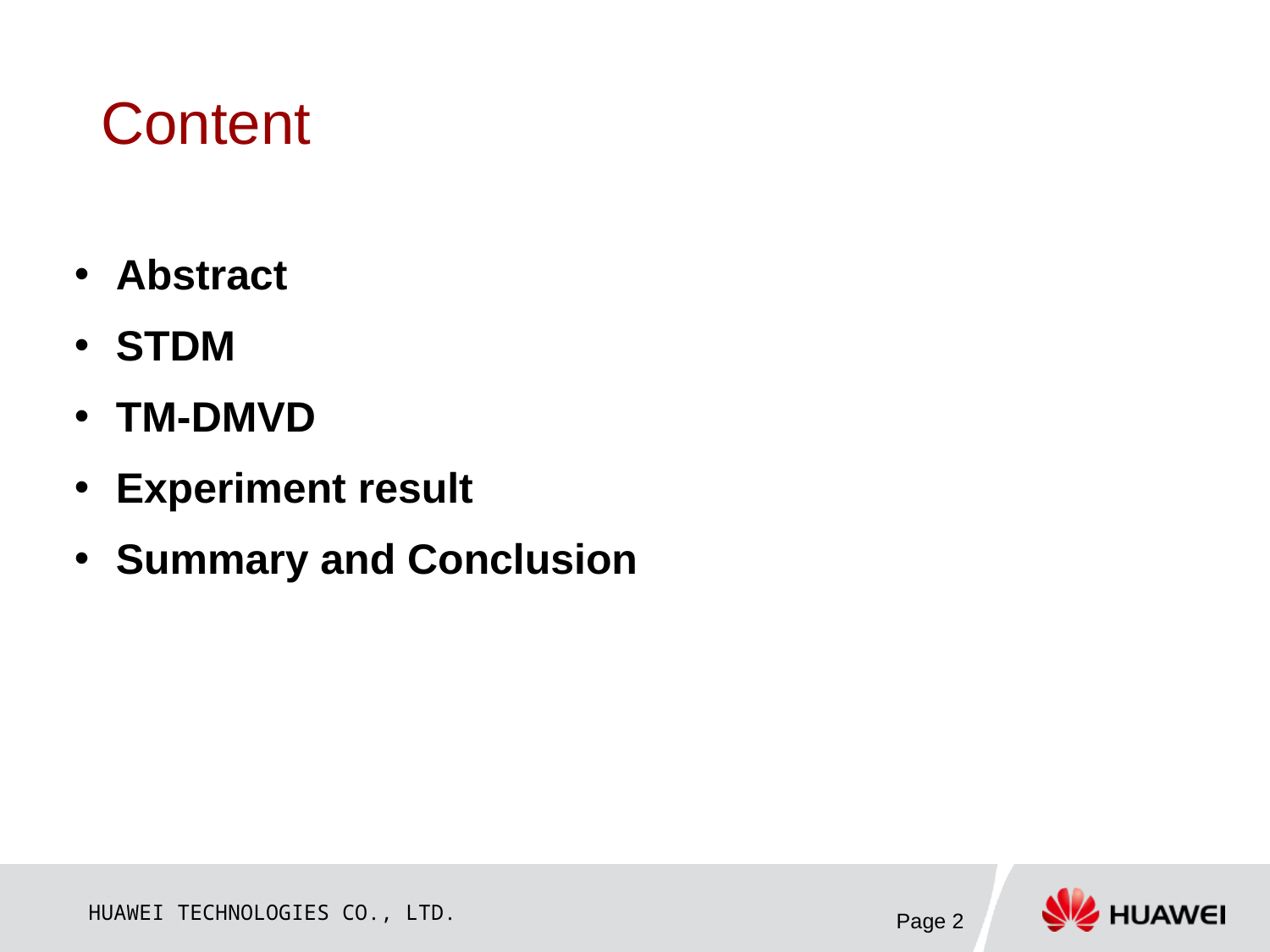

# Content
Abstract
STDM
TM-DMVD
Experiment result
Summary and Conclusion